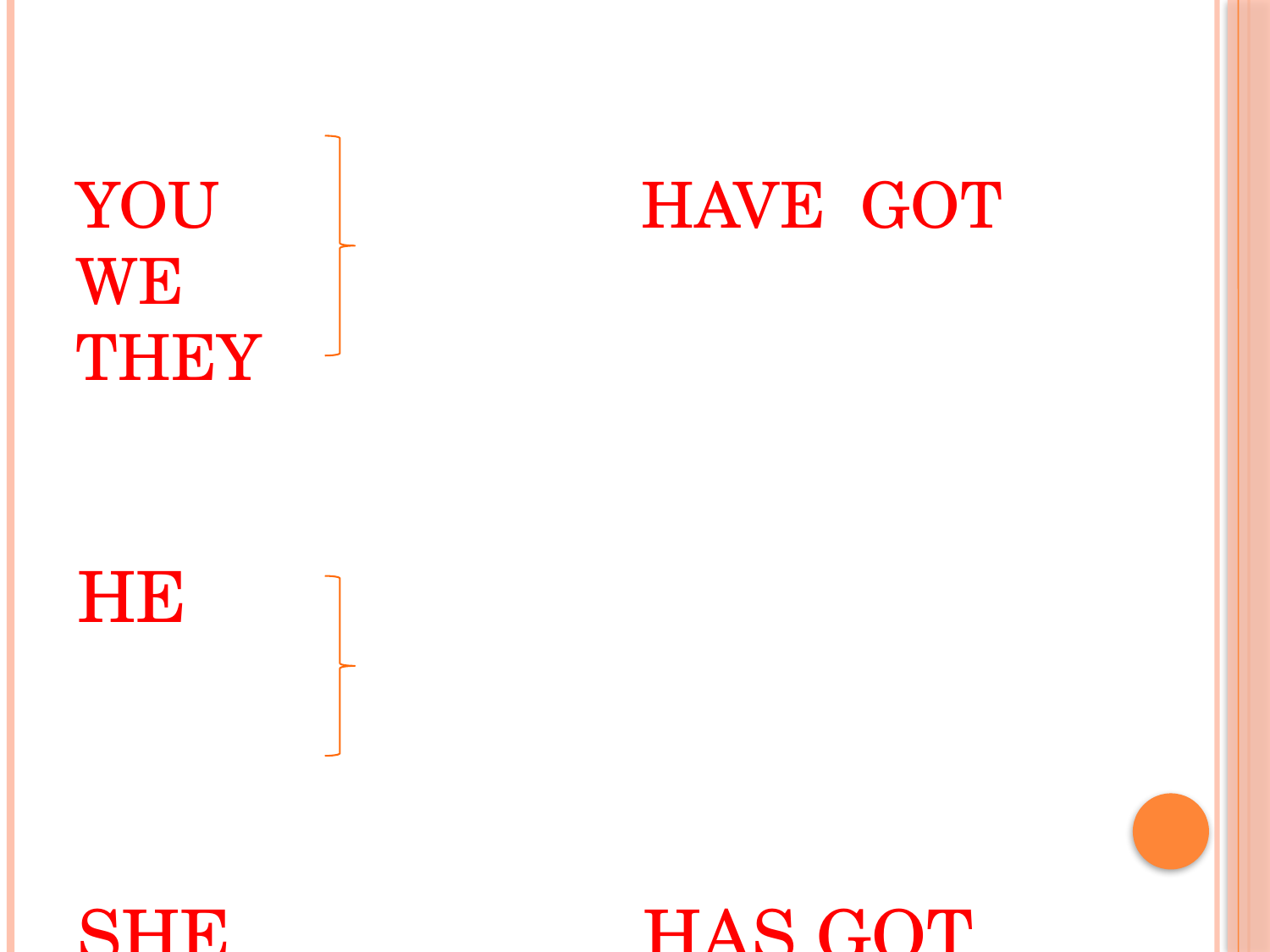

# СТРУКТУРА HAVE (HAS) GOT I YOU                        HAVE  GOT WE THEY

HE
SHE                     HAS GOT
IT